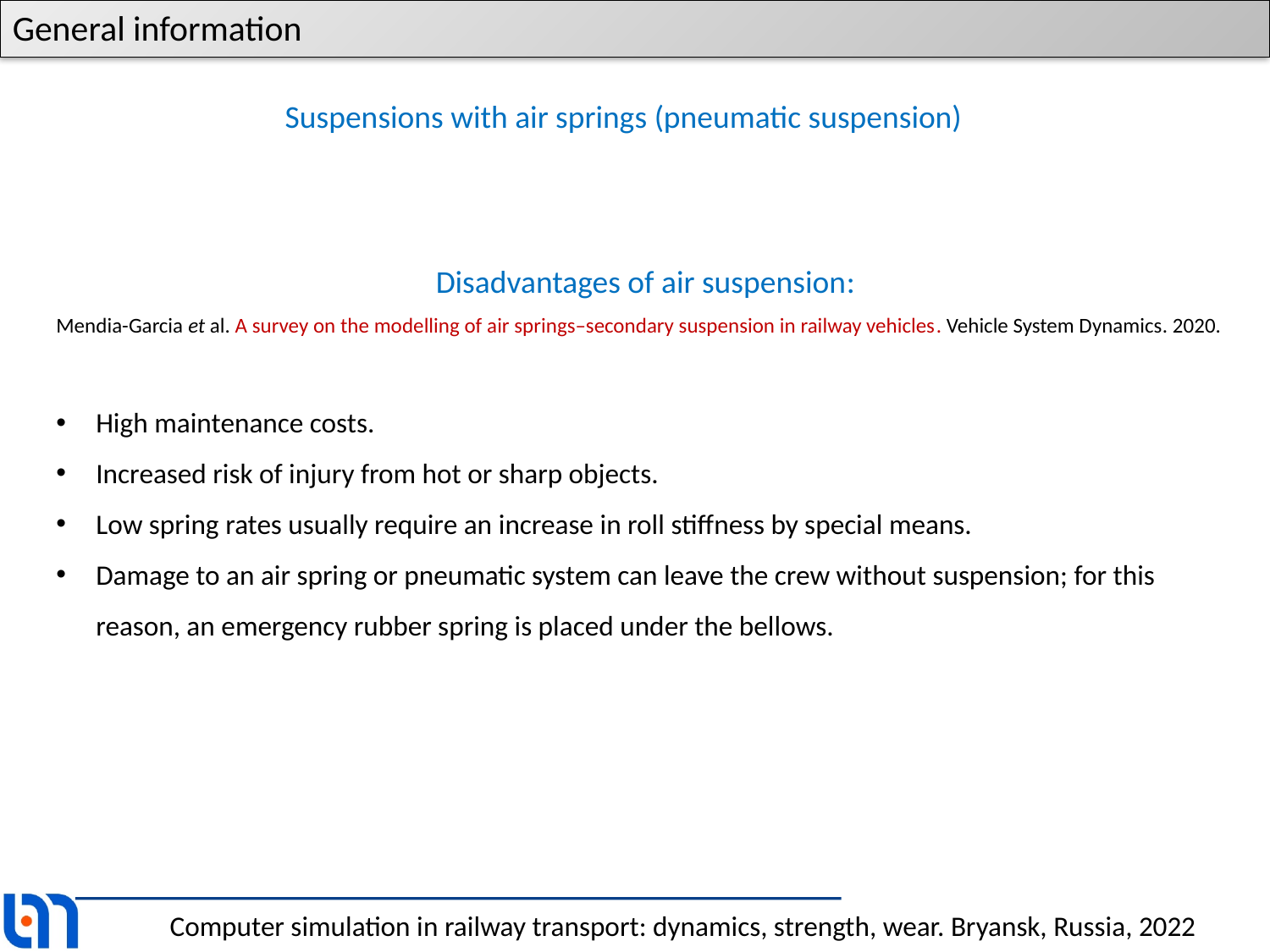

General information
Suspensions with air springs (pneumatic suspension)
Disadvantages of air suspension:
Mendia-Garcia et al. A survey on the modelling of air springs–secondary suspension in railway vehicles. Vehicle System Dynamics. 2020.

High maintenance costs.
Increased risk of injury from hot or sharp objects.
Low spring rates usually require an increase in roll stiffness by special means.
Damage to an air spring or pneumatic system can leave the crew without suspension; for this reason, an emergency rubber spring is placed under the bellows.